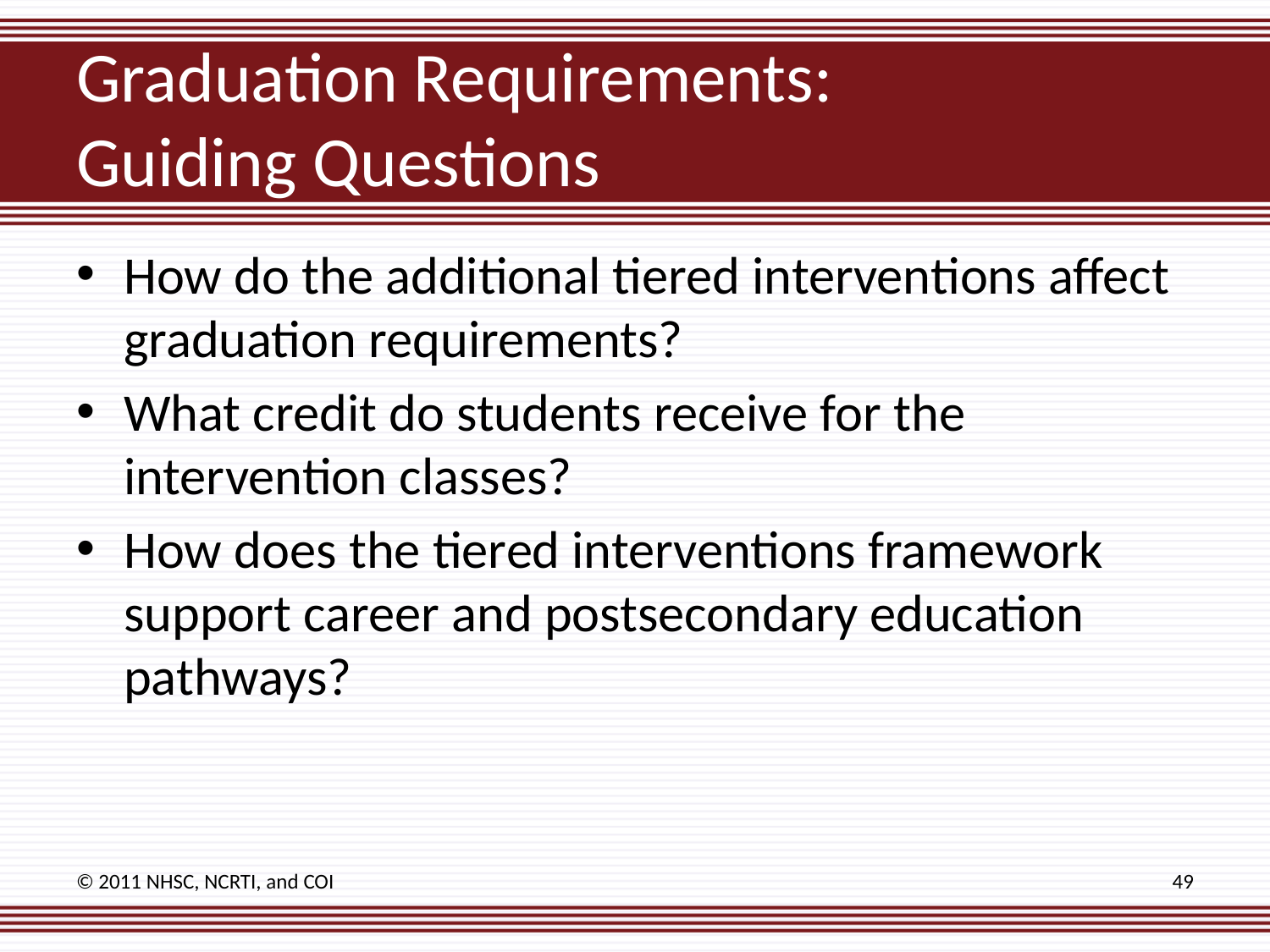

# Graduation Requirements: Guiding Questions
How do the additional tiered interventions affect graduation requirements?
What credit do students receive for the intervention classes?
How does the tiered interventions framework support career and postsecondary education pathways?
© 2011 NHSC, NCRTI, and COI
49